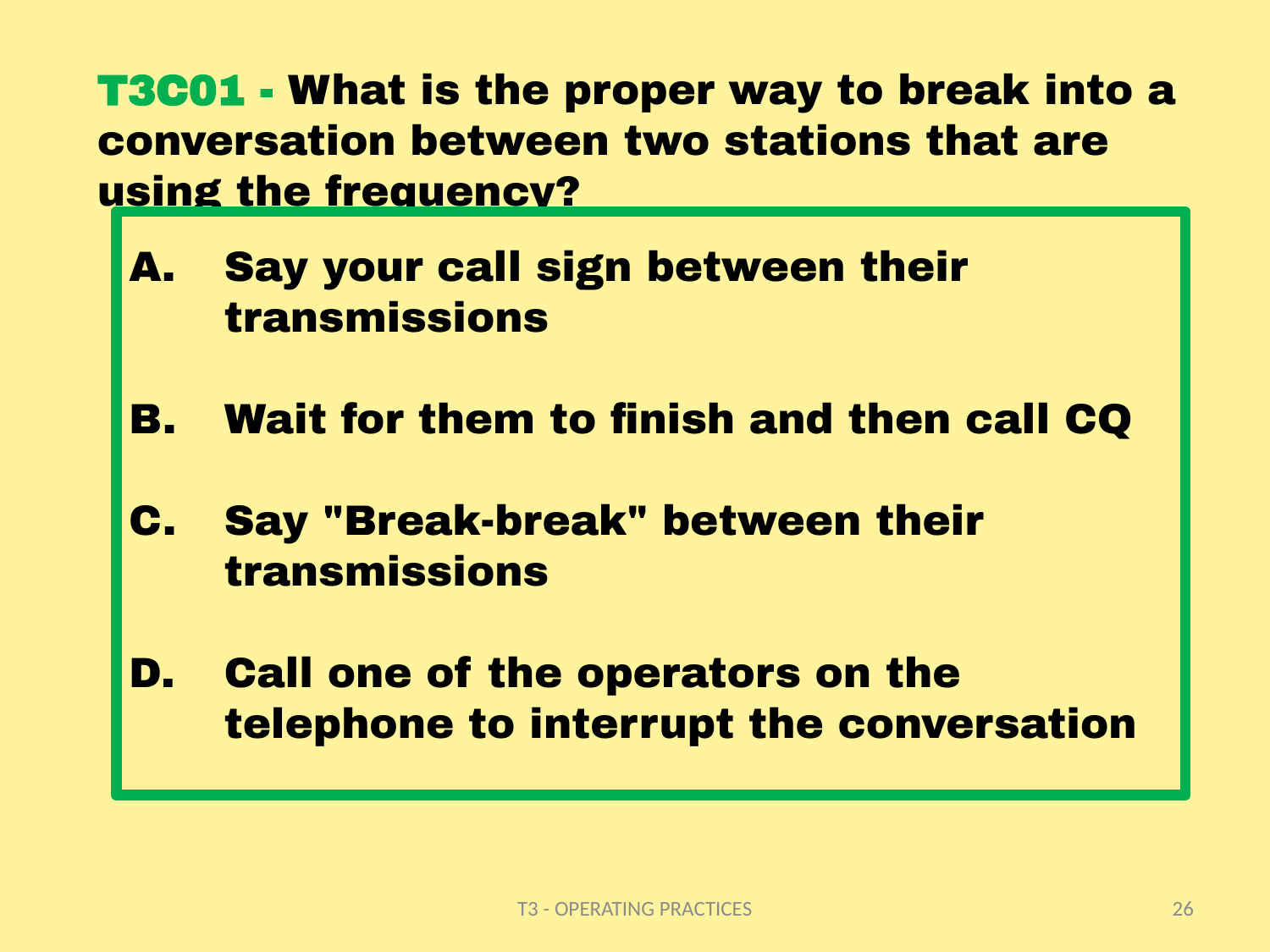

# T3C01 - What is the proper way to break into a conversation between two stations that are using the frequency?

Say your call sign between their transmissions

Wait for them to finish and then call CQ

Say "Break-break" between their transmissions

Call one of the operators on the telephone to interrupt the conversation

T3 - OPERATING PRACTICES
26